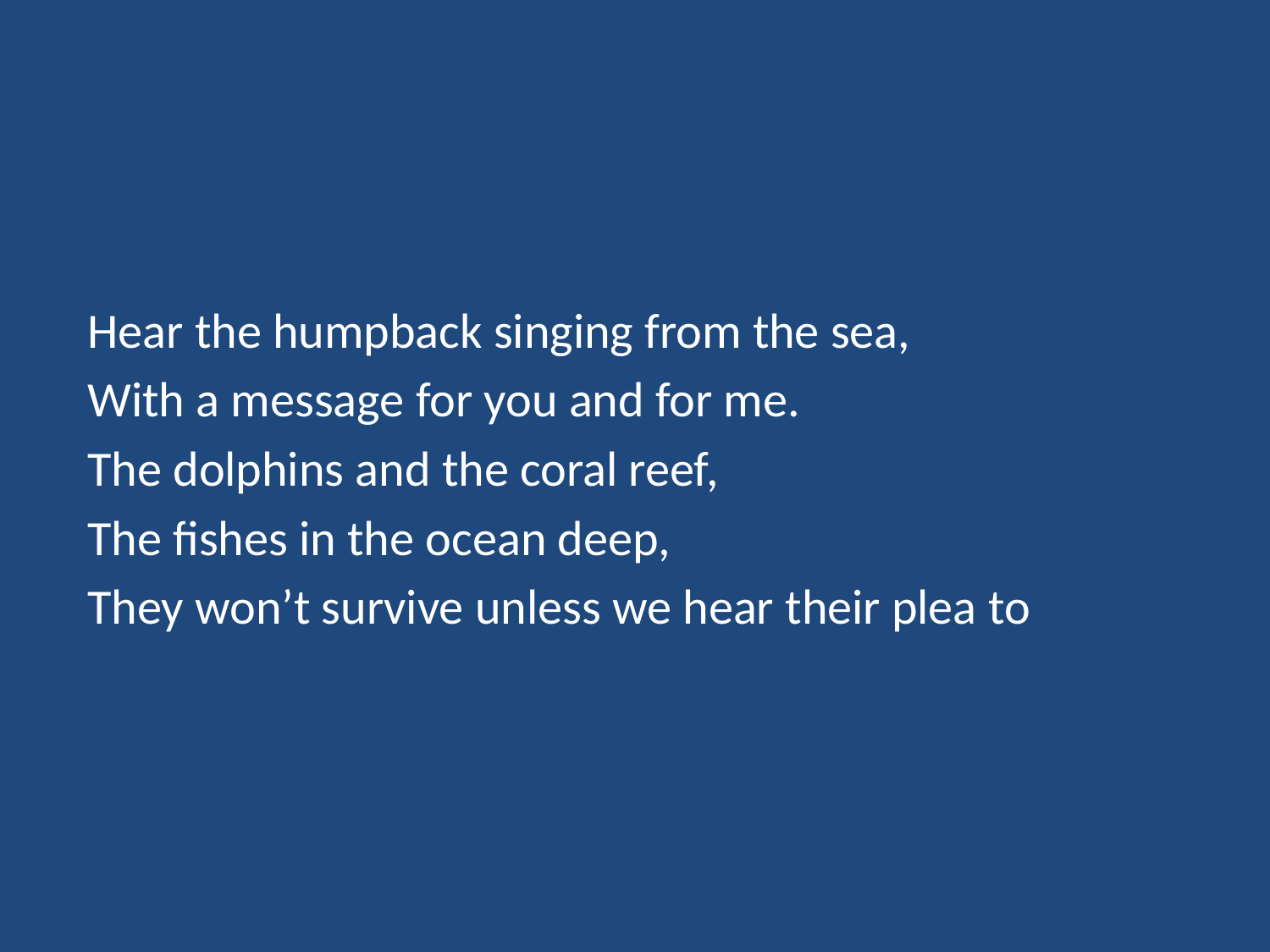

Hear the humpback singing from the sea,
With a message for you and for me.
The dolphins and the coral reef,
The fishes in the ocean deep,
They won’t survive unless we hear their plea to